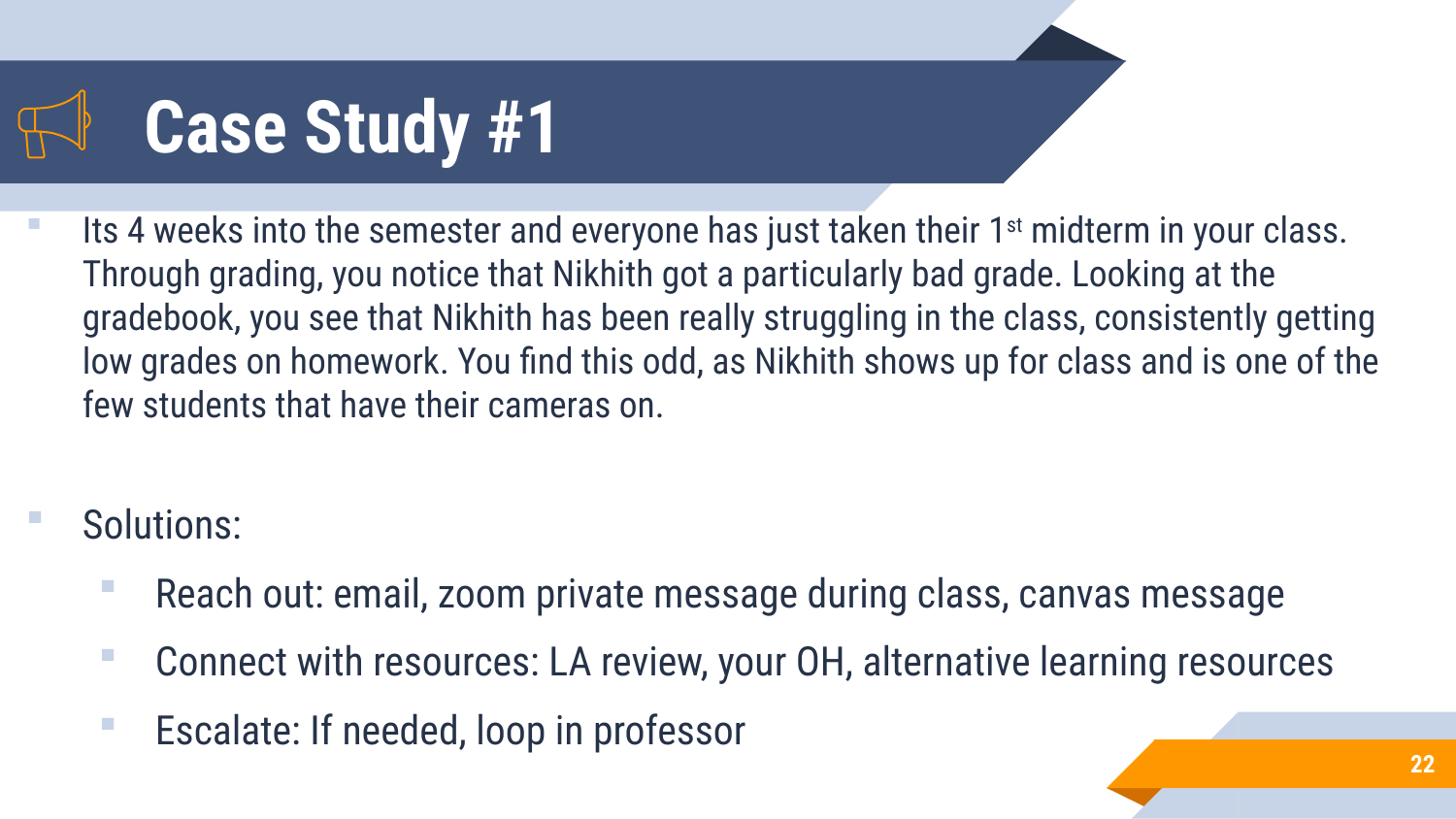

# Case Study #1

Its 4 weeks into the semester and everyone has just taken their 1st midterm in your class. Through grading, you notice that Nikhith got a particularly bad grade. Looking at the gradebook, you see that Nikhith has been really struggling in the class, consistently getting low grades on homework. You find this odd, as Nikhith shows up for class and is one of the few students that have their cameras on.

Solutions:
Reach out: email, zoom private message during class, canvas message
Connect with resources: LA review, your OH, alternative learning resources
Escalate: If needed, loop in professor
22